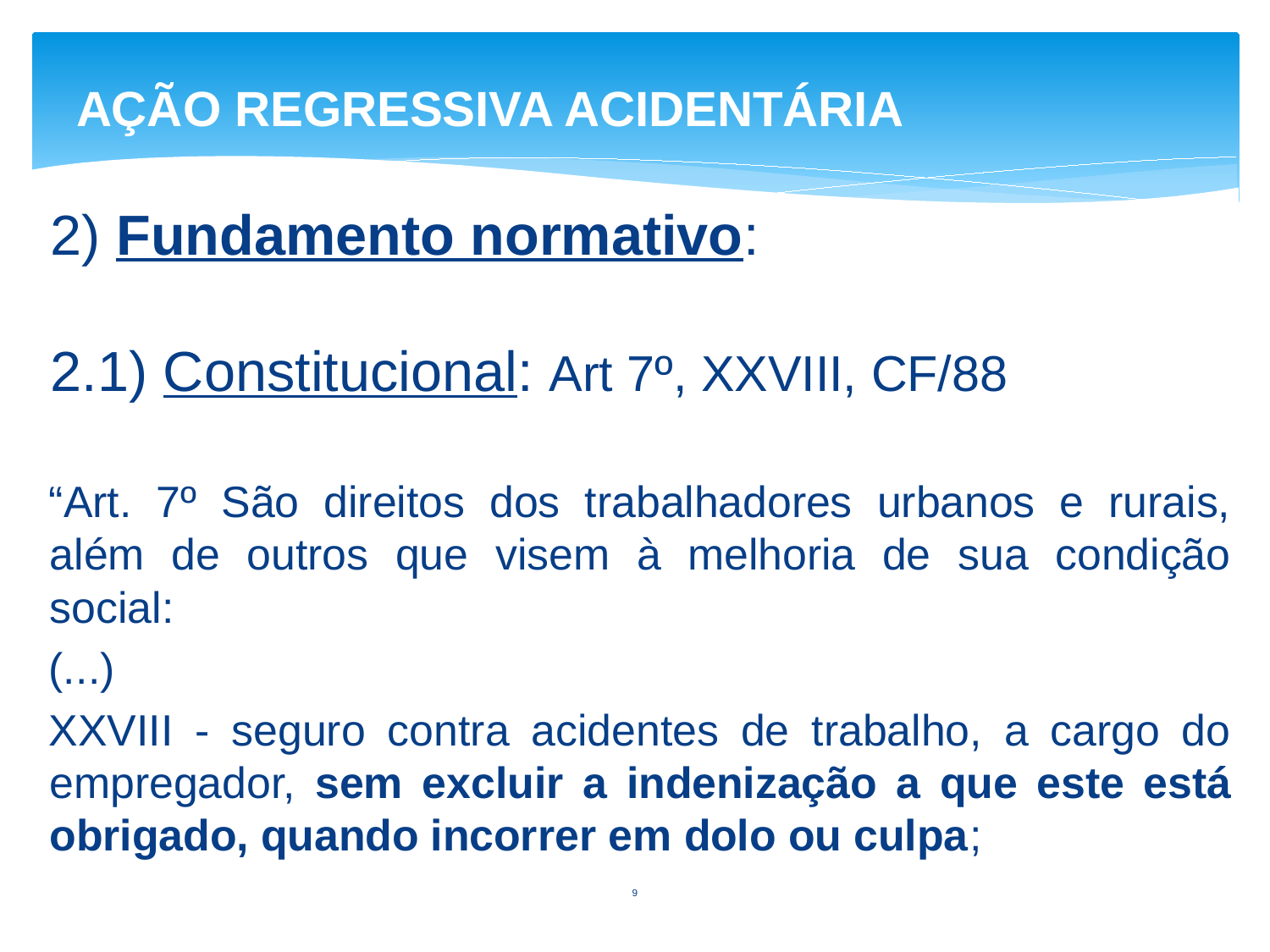

# AÇÃO REGRESSIVA ACIDENTÁRIA
2) Fundamento normativo:

2.1) Constitucional: Art 7º, XXVIII, CF/88

“Art. 7º São direitos dos trabalhadores urbanos e rurais, além de outros que visem à melhoria de sua condição social:
(...)
XXVIII - seguro contra acidentes de trabalho, a cargo do empregador, sem excluir a indenização a que este está obrigado, quando incorrer em dolo ou culpa;
9